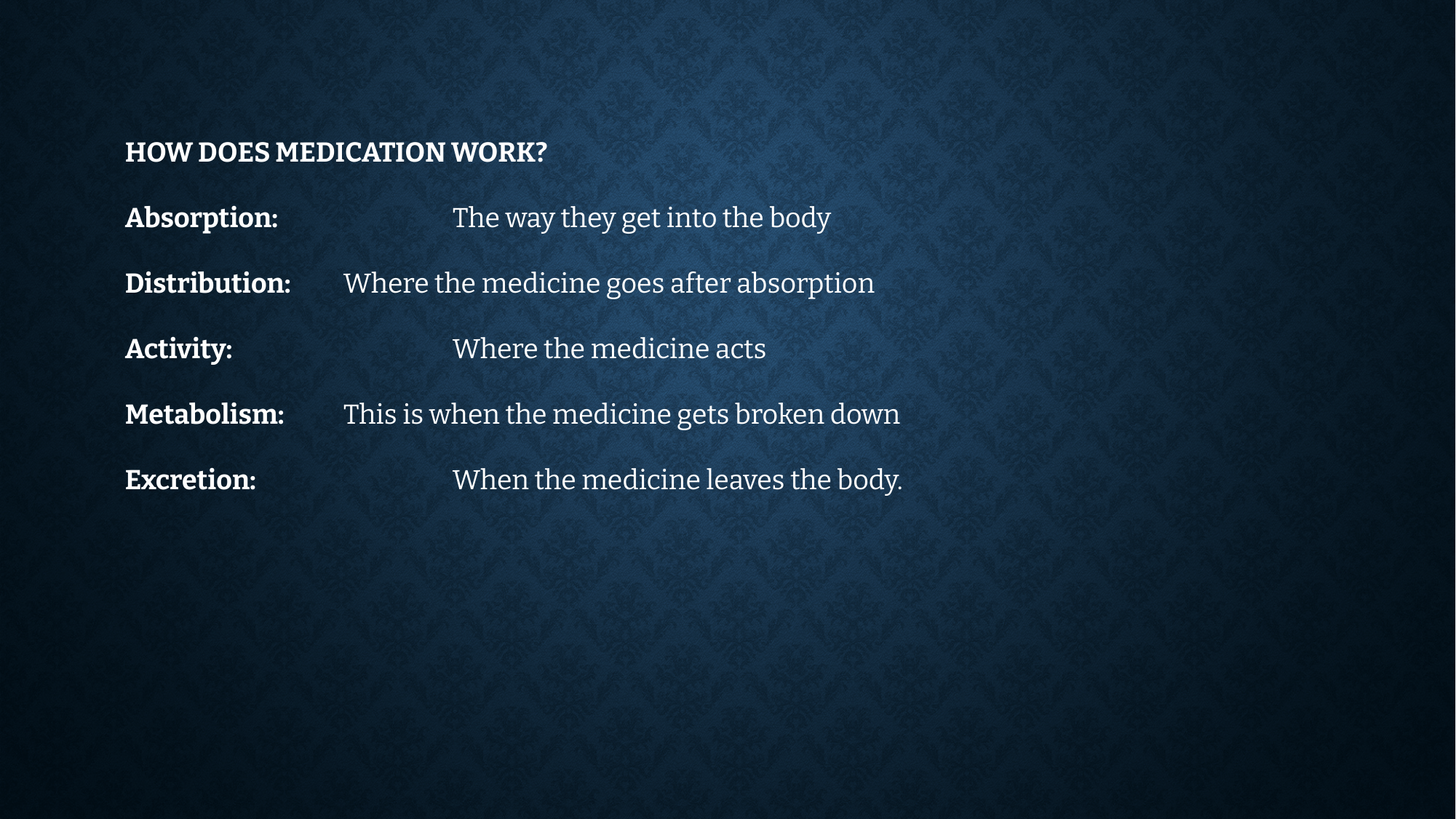

HOW DOES MEDICATION WORK?

Absorption:		The way they get into the body

Distribution:	Where the medicine goes after absorption

Activity: 		Where the medicine acts

Metabolism:	This is when the medicine gets broken down

Excretion:		When the medicine leaves the body.